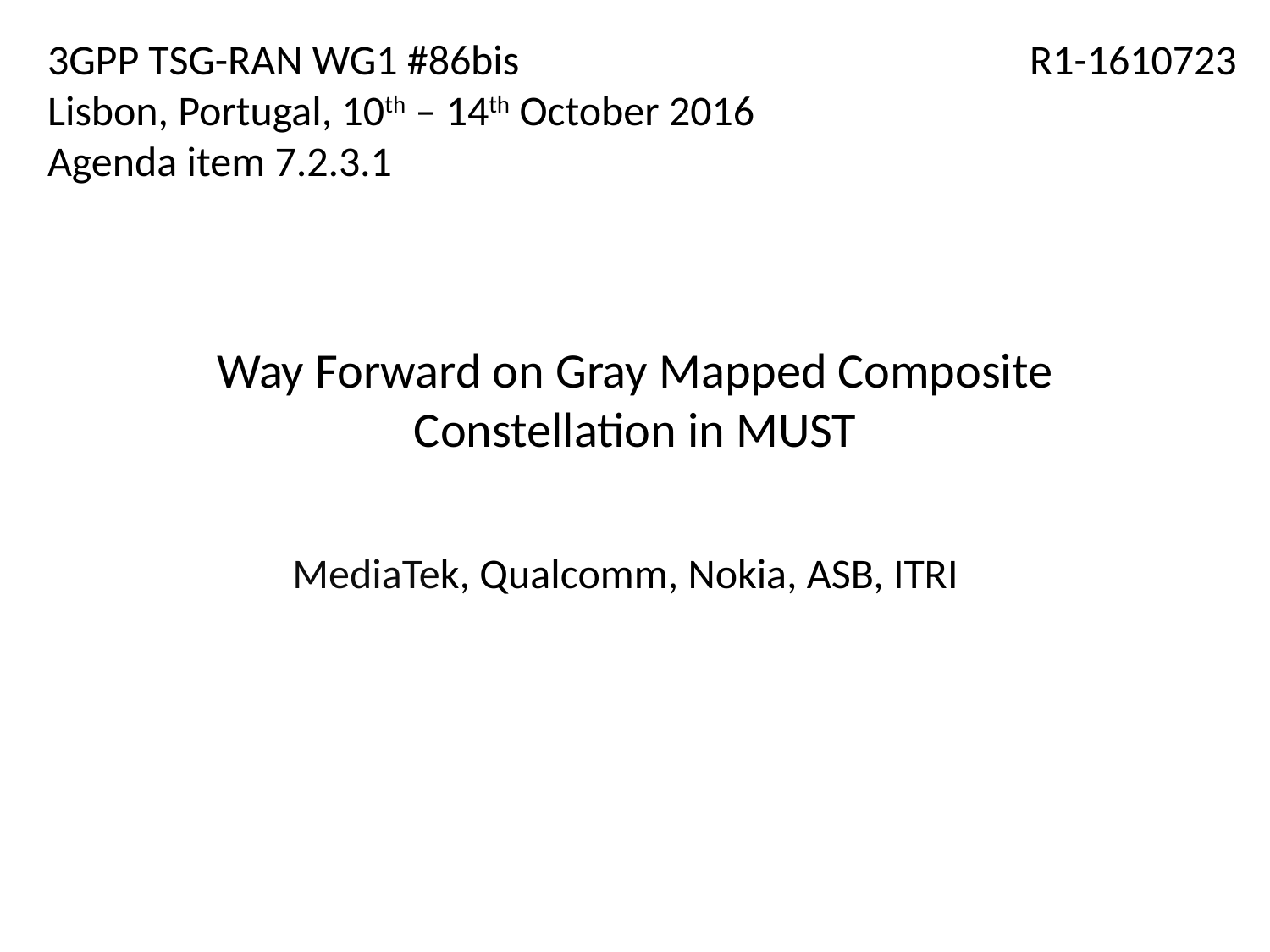

3GPP TSG-RAN WG1 #86bis
Lisbon, Portugal, 10th – 14th October 2016
Agenda item 7.2.3.1
R1-1610723
# Way Forward on Gray Mapped Composite Constellation in MUST
MediaTek, Qualcomm, Nokia, ASB, ITRI